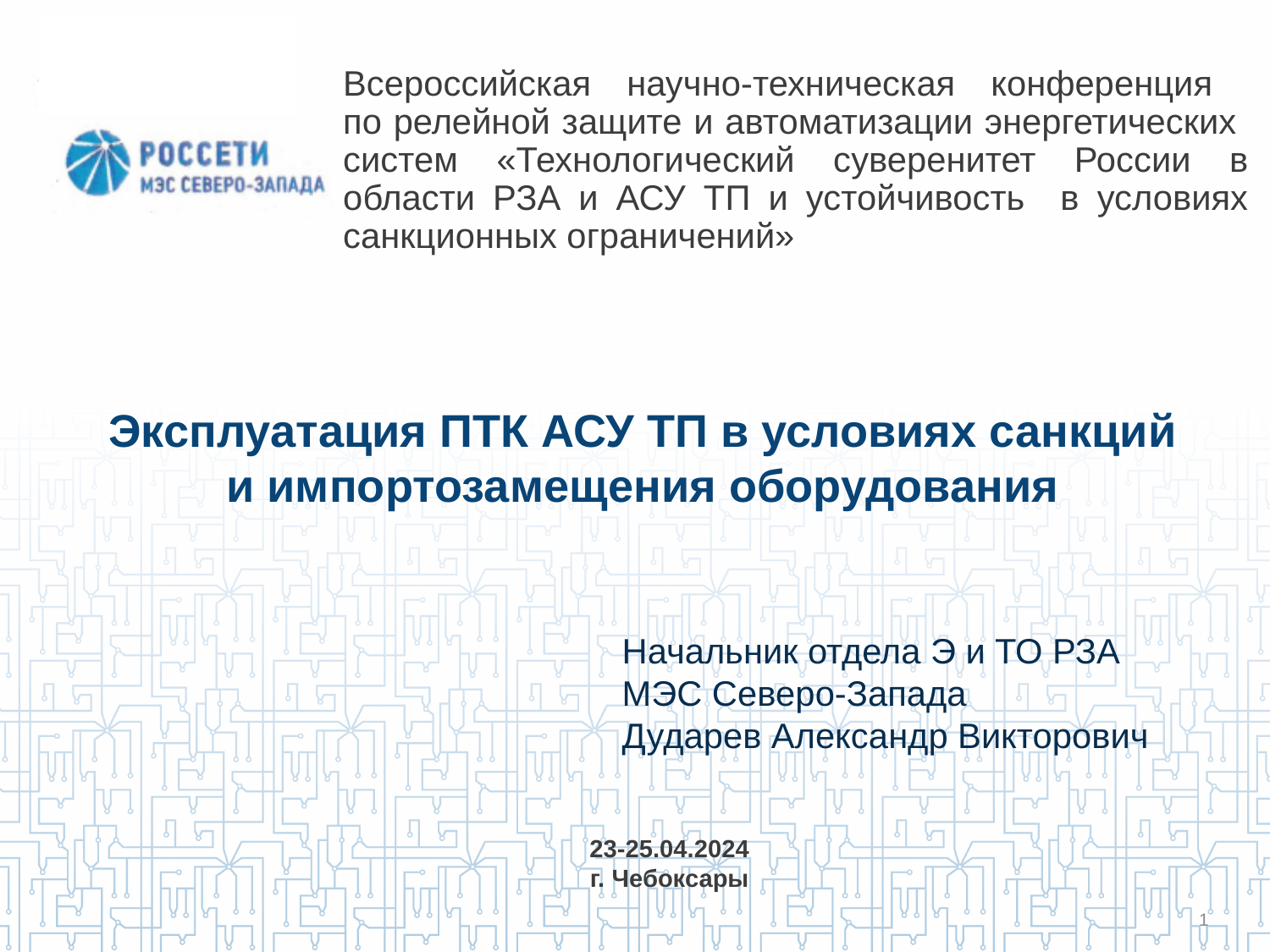

# Всероссийская научно-техническая конференция по релейной защите и автоматизации энергетических  систем «Технологический суверенитет России в области РЗА и АСУ ТП и устойчивость  в условиях санкционных ограничений»
Эксплуатация ПТК АСУ ТП в условиях санкций и импортозамещения оборудования
Начальник отдела Э и ТО РЗА
МЭС Северо-Запада
Дударев Александр Викторович
23-25.04.2024
г. Чебоксары